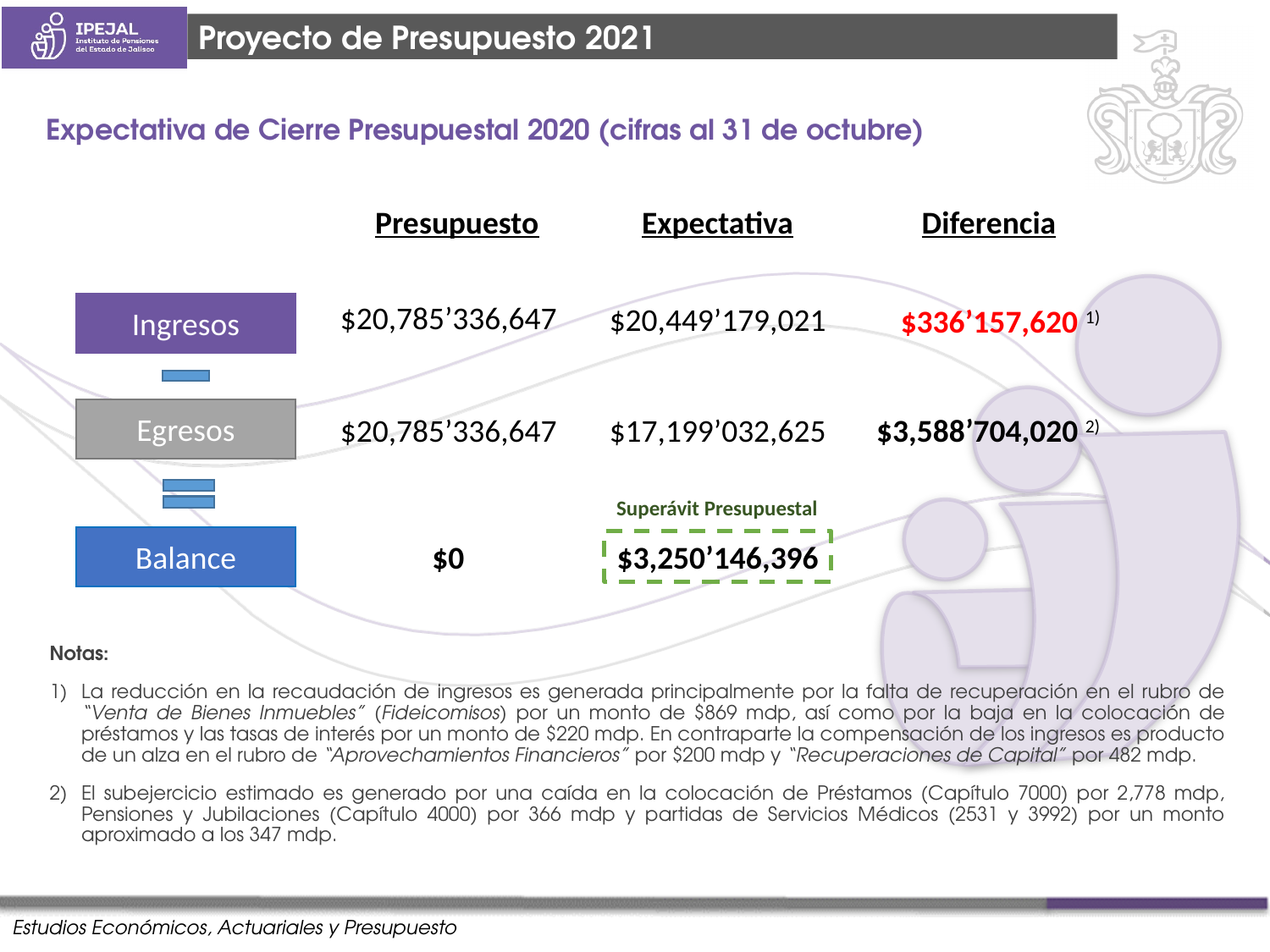

Proyecto de Presupuesto 2021
Expectativa de Cierre Presupuestal 2020 (cifras al 31 de octubre)

Notas:
La reducción en la recaudación de ingresos es generada principalmente por la falta de recuperación en el rubro de “Venta de Bienes Inmuebles” (Fideicomisos) por un monto de $869 mdp, así como por la baja en la colocación de préstamos y las tasas de interés por un monto de $220 mdp. En contraparte la compensación de los ingresos es producto de un alza en el rubro de “Aprovechamientos Financieros” por $200 mdp y “Recuperaciones de Capital” por 482 mdp.
El subejercicio estimado es generado por una caída en la colocación de Préstamos (Capítulo 7000) por 2,778 mdp, Pensiones y Jubilaciones (Capítulo 4000) por 366 mdp y partidas de Servicios Médicos (2531 y 3992) por un monto aproximado a los 347 mdp.
Presupuesto
Expectativa
Diferencia
$20,785’336,647
$20,449’179,021
Ingresos
$336’157,620 1)

Egresos
$20,785’336,647
$17,199’032,625
$3,588’704,020 2)

Superávit Presupuestal
Balance
$0
$3,250’146,396